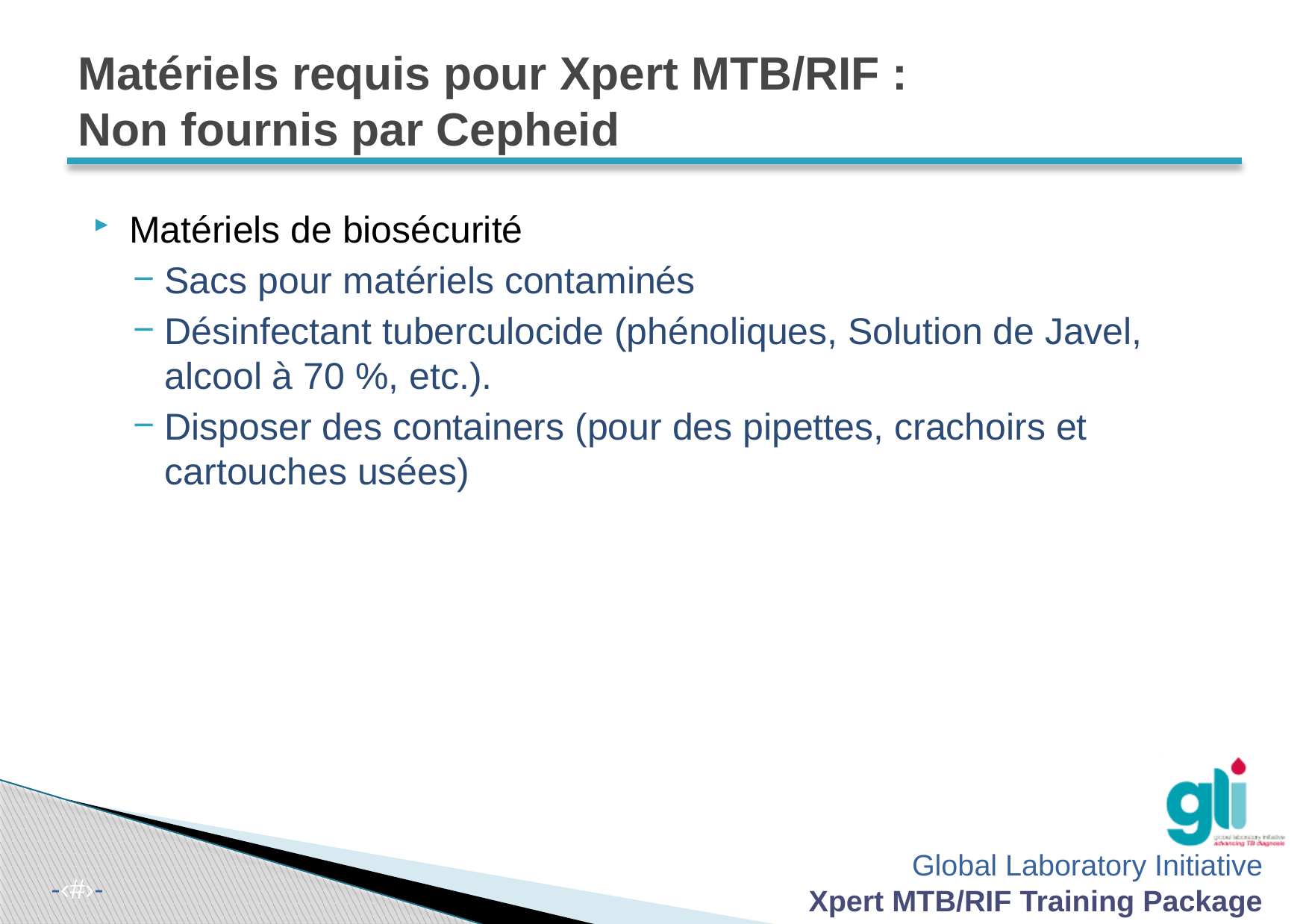

# Matériels requis pour Xpert MTB/RIF : Non fournis par Cepheid
Matériels de biosécurité
Sacs pour matériels contaminés
Désinfectant tuberculocide (phénoliques, Solution de Javel, alcool à 70 %, etc.).
Disposer des containers (pour des pipettes, crachoirs et cartouches usées)